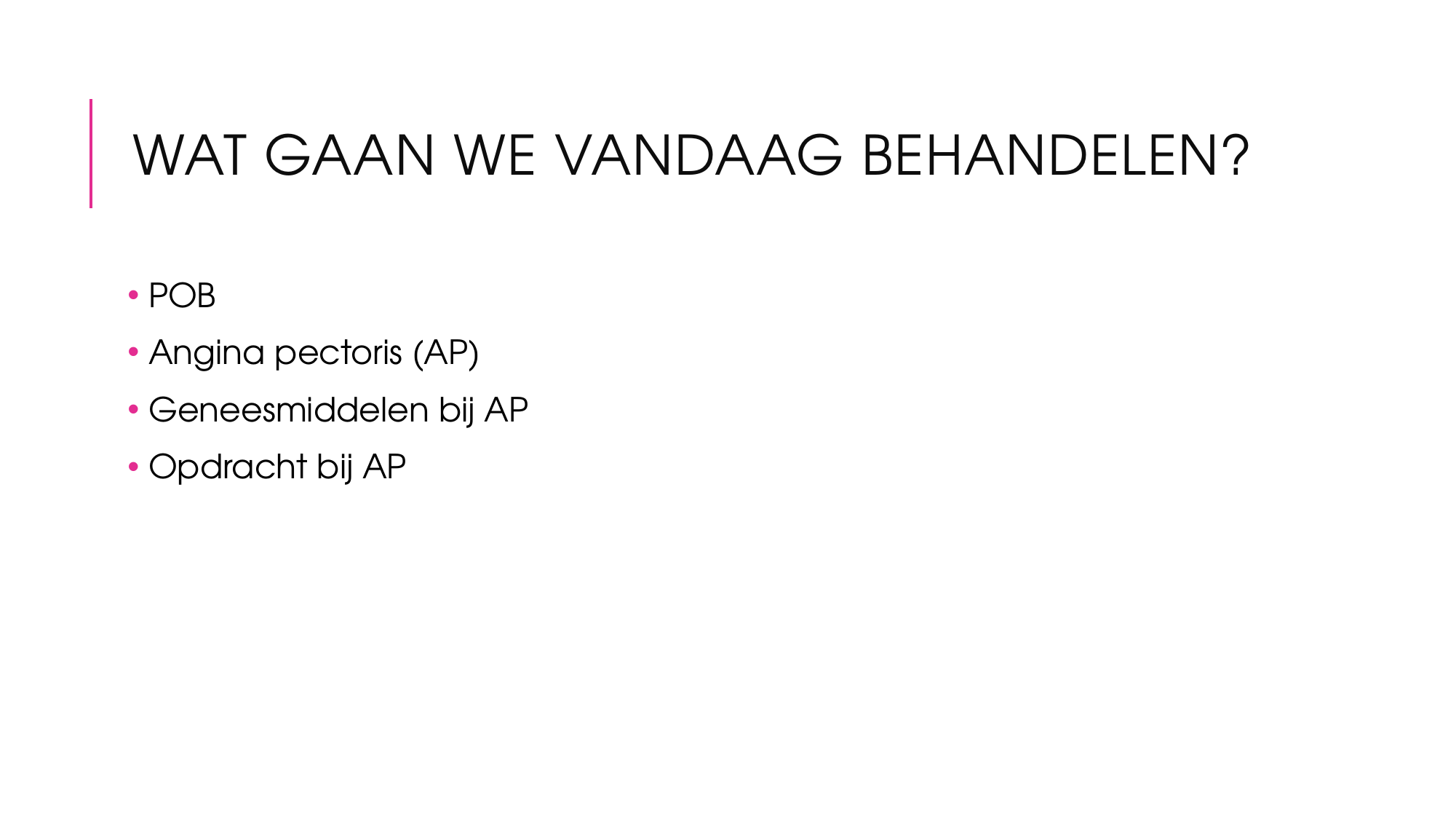

# Wat gaan we vandaag behandelen?
 POB
 Angina pectoris (AP)
 Geneesmiddelen bij AP
 Opdracht bij AP